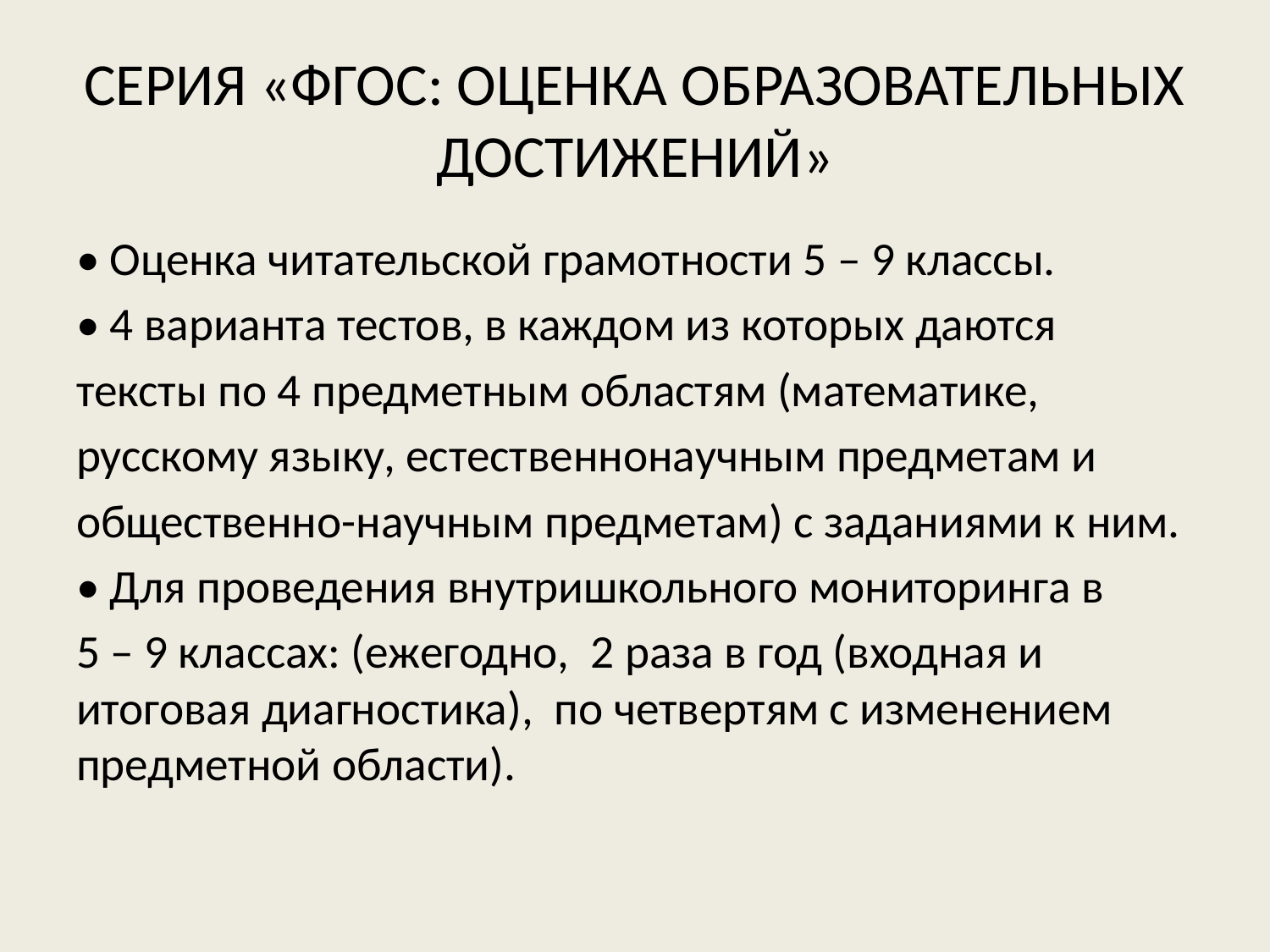

# СЕРИЯ «ФГОС: ОЦЕНКА ОБРАЗОВАТЕЛЬНЫХ ДОСТИЖЕНИЙ»
• Оценка читательской грамотности 5 – 9 классы.
• 4 варианта тестов, в каждом из которых даются
тексты по 4 предметным областям (математике,
русскому языку, естественнонаучным предметам и
общественно-научным предметам) с заданиями к ним.
• Для проведения внутришкольного мониторинга в
5 – 9 классах: (ежегодно,  2 раза в год (входная и итоговая диагностика),  по четвертям с изменением предметной области).